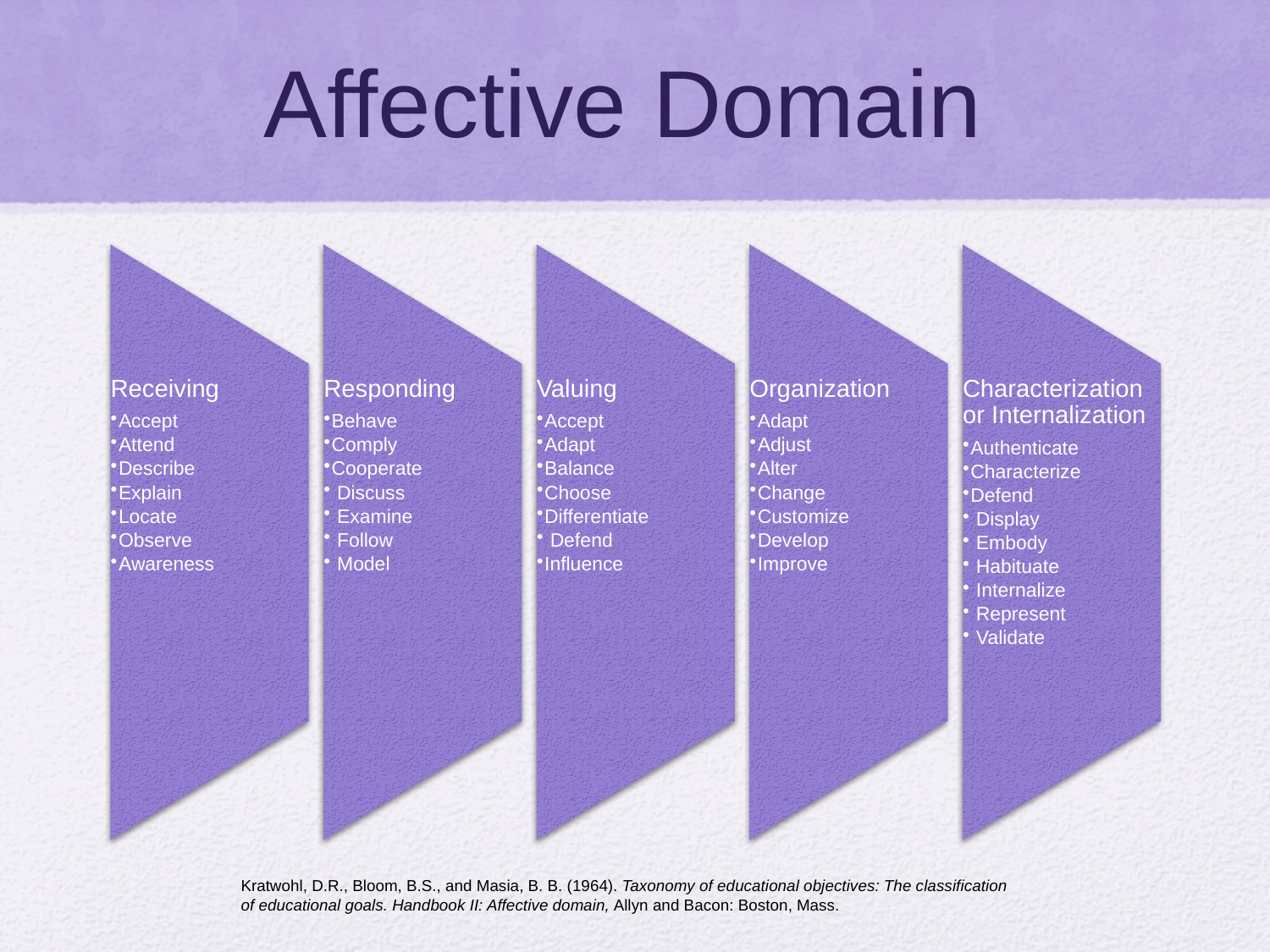

# Affective Domain
Receiving
Accept
Attend
Describe
Explain
Locate
Observe
Awareness
Responding
Behave
Comply
Cooperate
 Discuss
 Examine
 Follow
 Model
Valuing
Accept
Adapt
Balance
Choose
Differentiate
 Defend
Influence
Organization
Adapt
Adjust
Alter
Change
Customize
Develop
Improve
Characterization or Internalization
Authenticate
Characterize
Defend
 Display
 Embody
 Habituate
 Internalize
 Represent
 Validate
Kratwohl, D.R., Bloom, B.S., and Masia, B. B. (1964). Taxonomy of educational objectives: The classification
of educational goals. Handbook II: Affective domain, Allyn and Bacon: Boston, Mass.